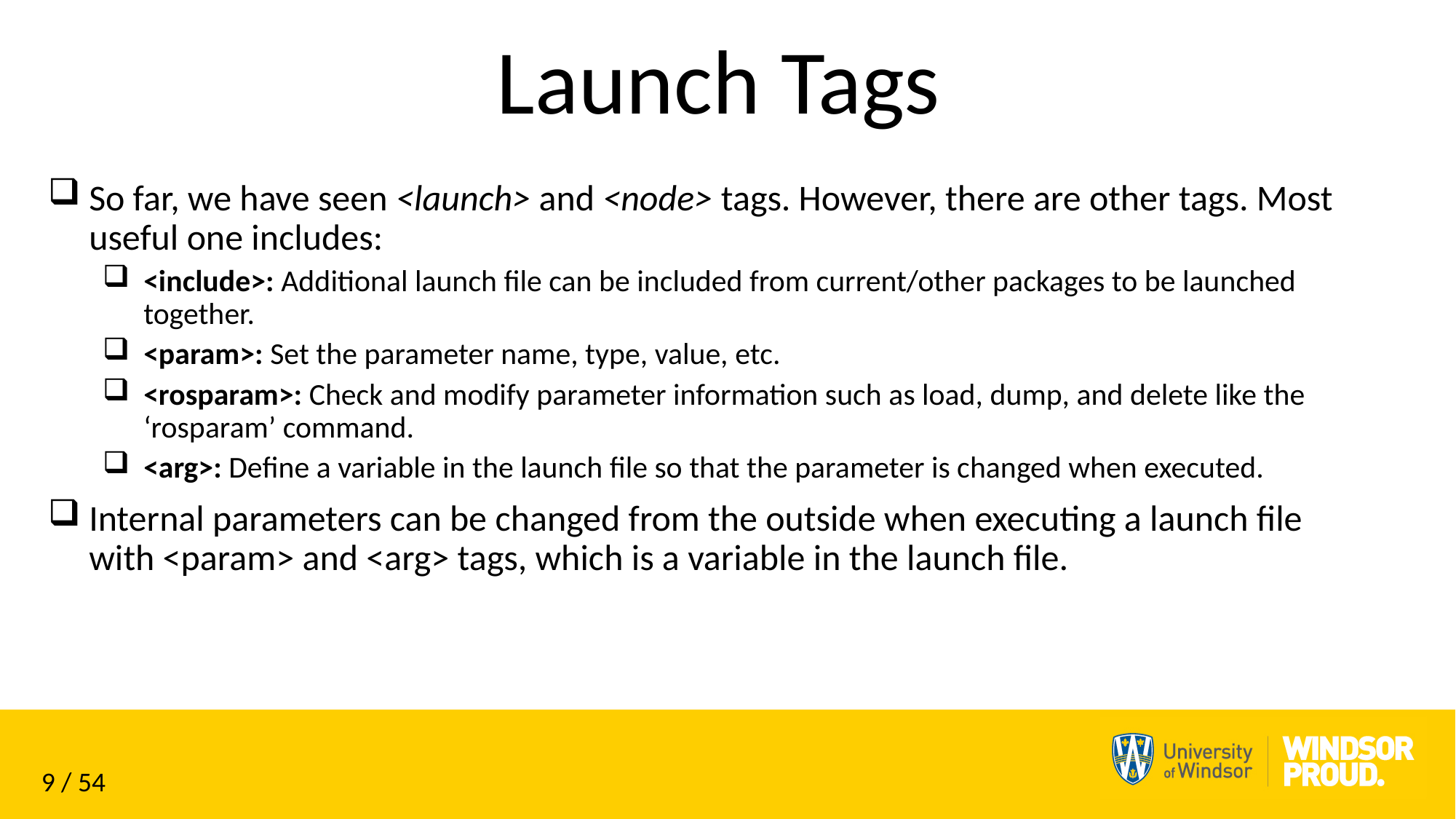

# Launch Tags
So far, we have seen <launch> and <node> tags. However, there are other tags. Most useful one includes:
<include>: Additional launch file can be included from current/other packages to be launched together.
<param>: Set the parameter name, type, value, etc.
<rosparam>: Check and modify parameter information such as load, dump, and delete like the ‘rosparam’ command.
<arg>: Define a variable in the launch file so that the parameter is changed when executed.
Internal parameters can be changed from the outside when executing a launch file with <param> and <arg> tags, which is a variable in the launch file.
9